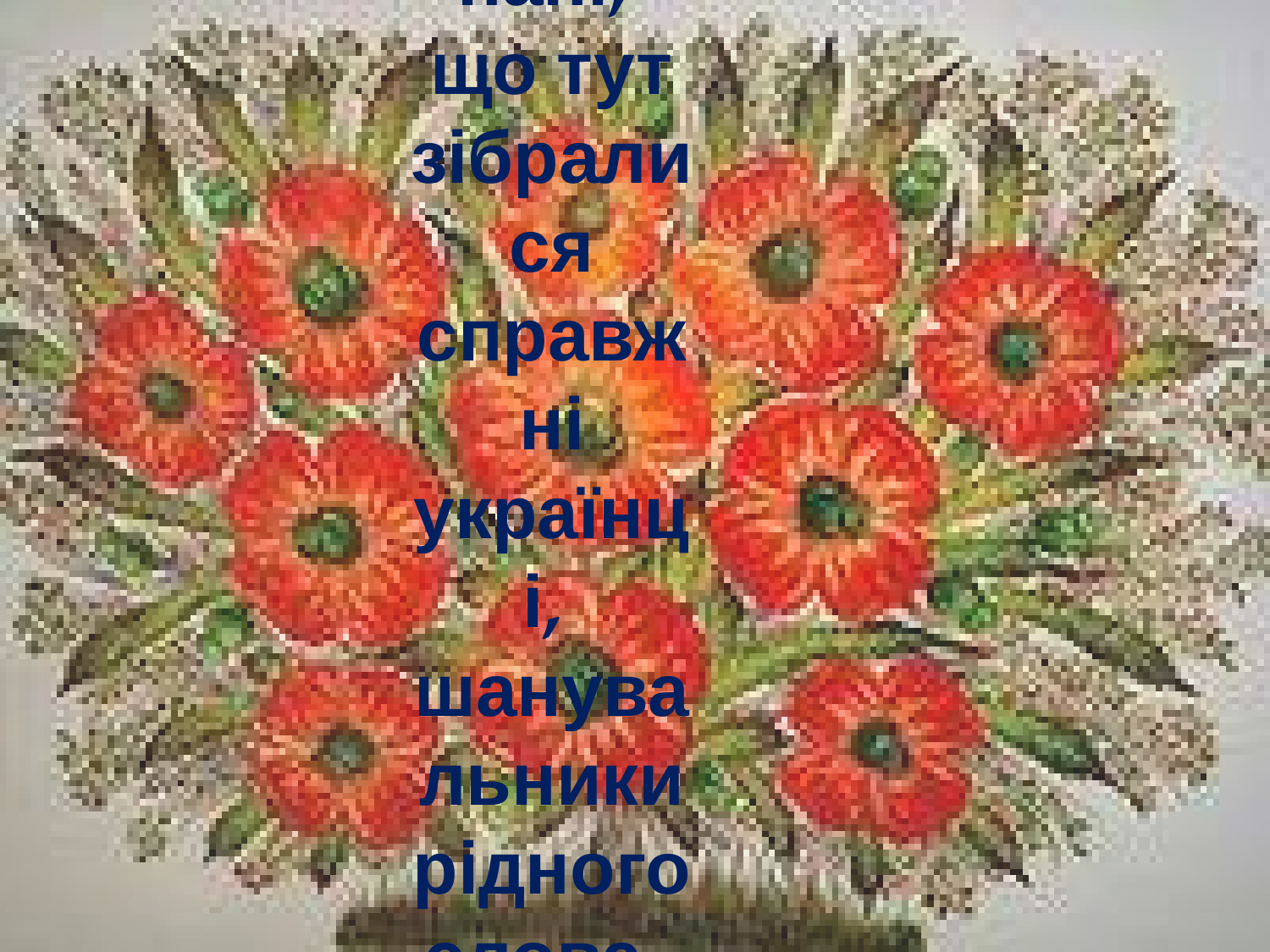

Ми переконані,
що тут зібралися справжні українці,
шанувальники рідного слова,
знавці бездонної скарбниці
нашого народу.